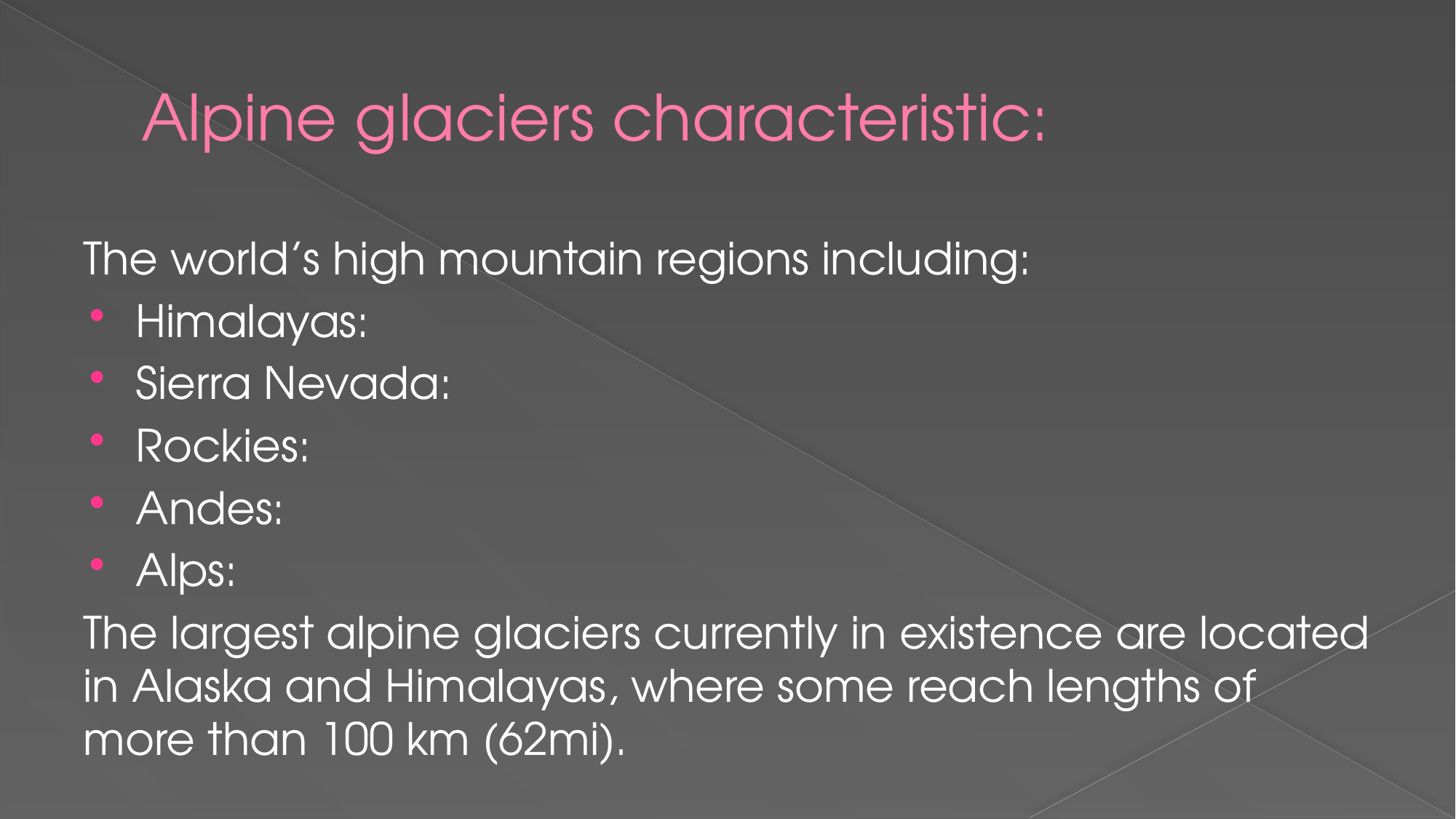

# Alpine glaciers characteristic:
The world’s high mountain regions including:
Himalayas:
Sierra Nevada:
Rockies:
Andes:
Alps:
The largest alpine glaciers currently in existence are located in Alaska and Himalayas, where some reach lengths of more than 100 km (62mi).